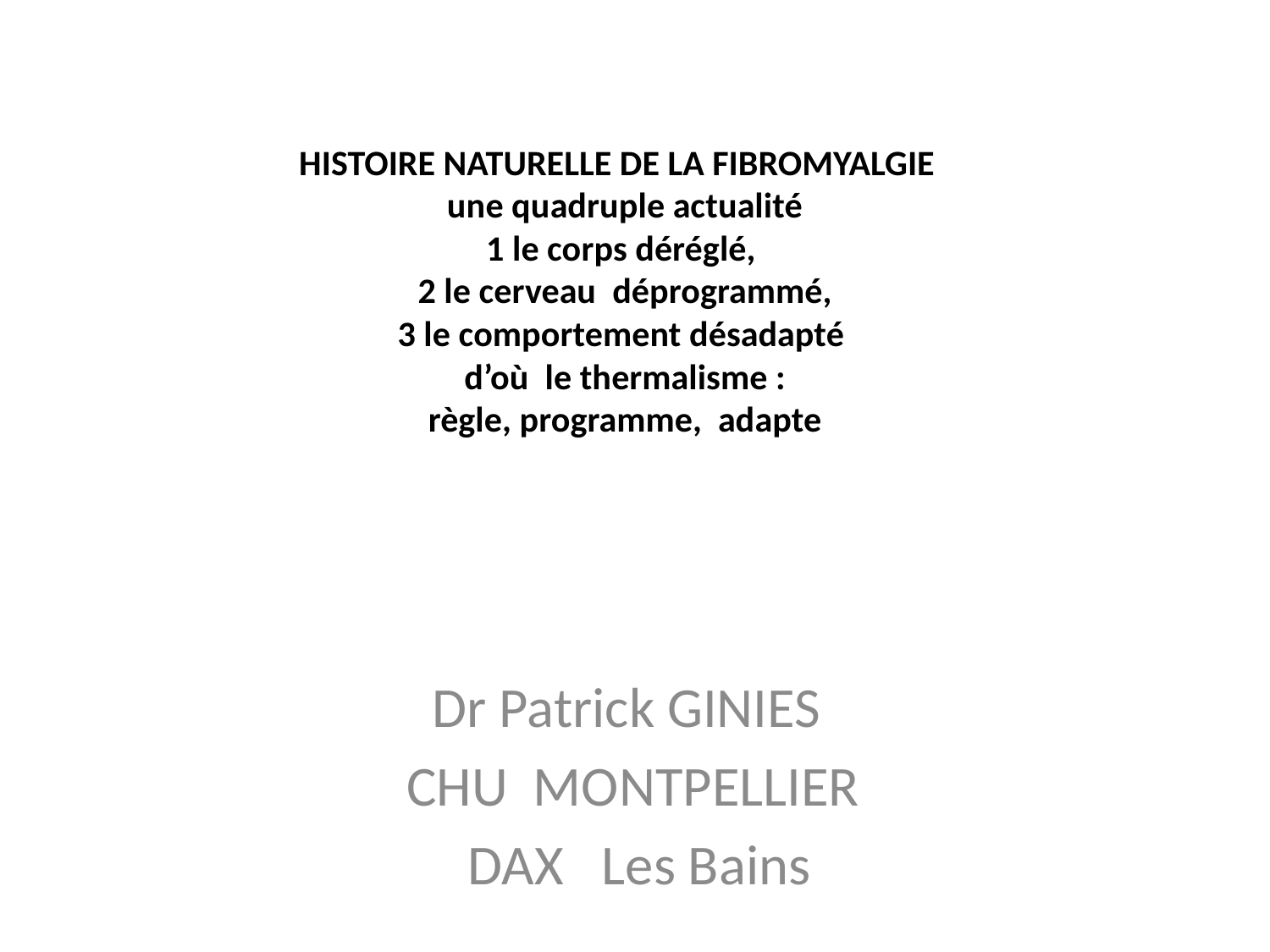

# HISTOIRE NATURELLE DE LA FIBROMYALGIE une quadruple actualité 1 le corps déréglé, 2 le cerveau  déprogrammé, 3 le comportement désadapté d’où  le thermalisme : règle, programme,  adapte
Dr Patrick GINIES
CHU  MONTPELLIER
 DAX   Les Bains